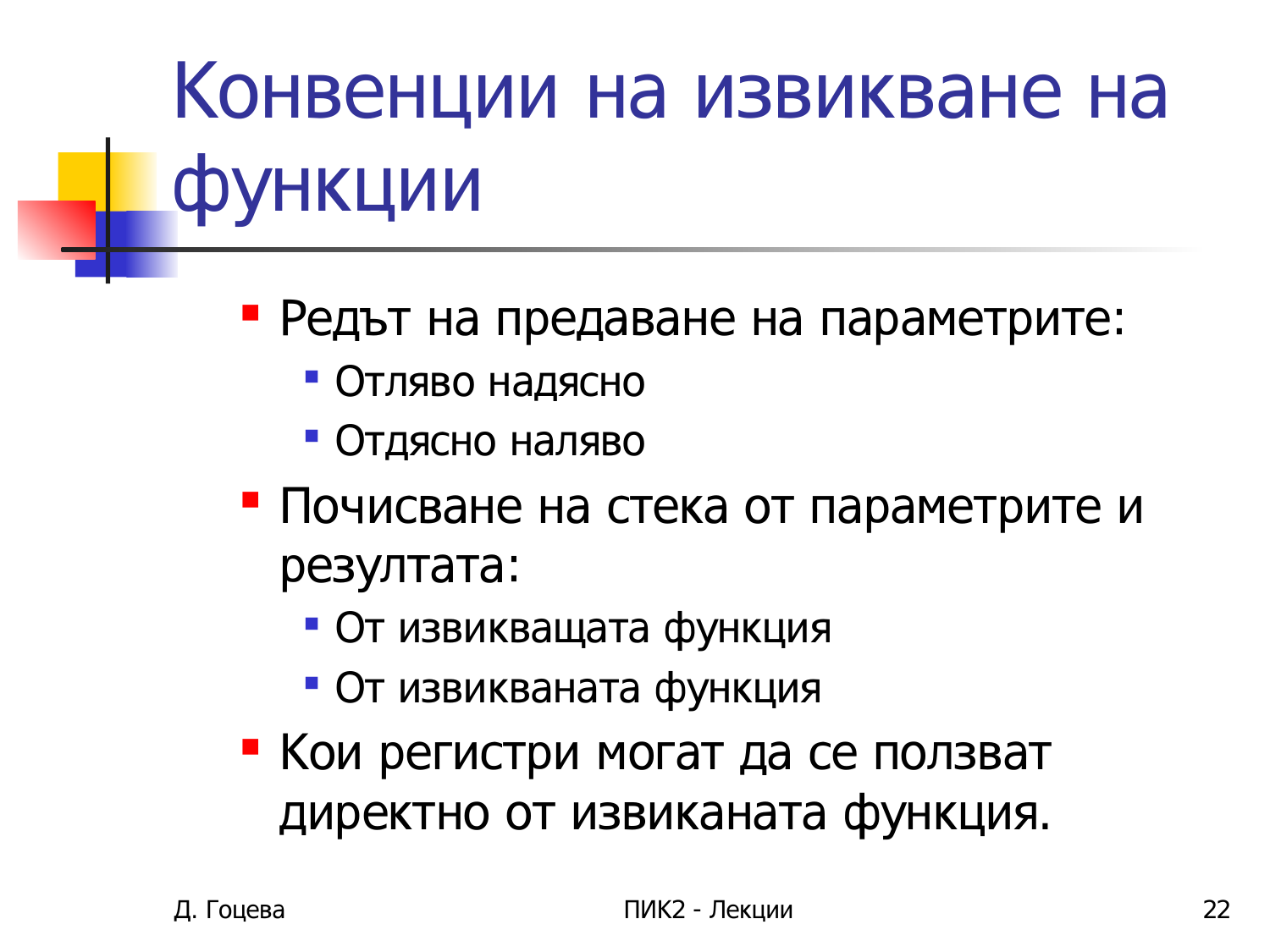

# Конвенции на извикване на функции
Редът на предаване на параметрите:
Отляво надясно
Отдясно наляво
Почисване на стека от параметрите и резултата:
От извикващата функция
От извикваната функция
Кои регистри могат да се ползват директно от извиканата функция.
Д. Гоцева
ПИК2 - Лекции
22